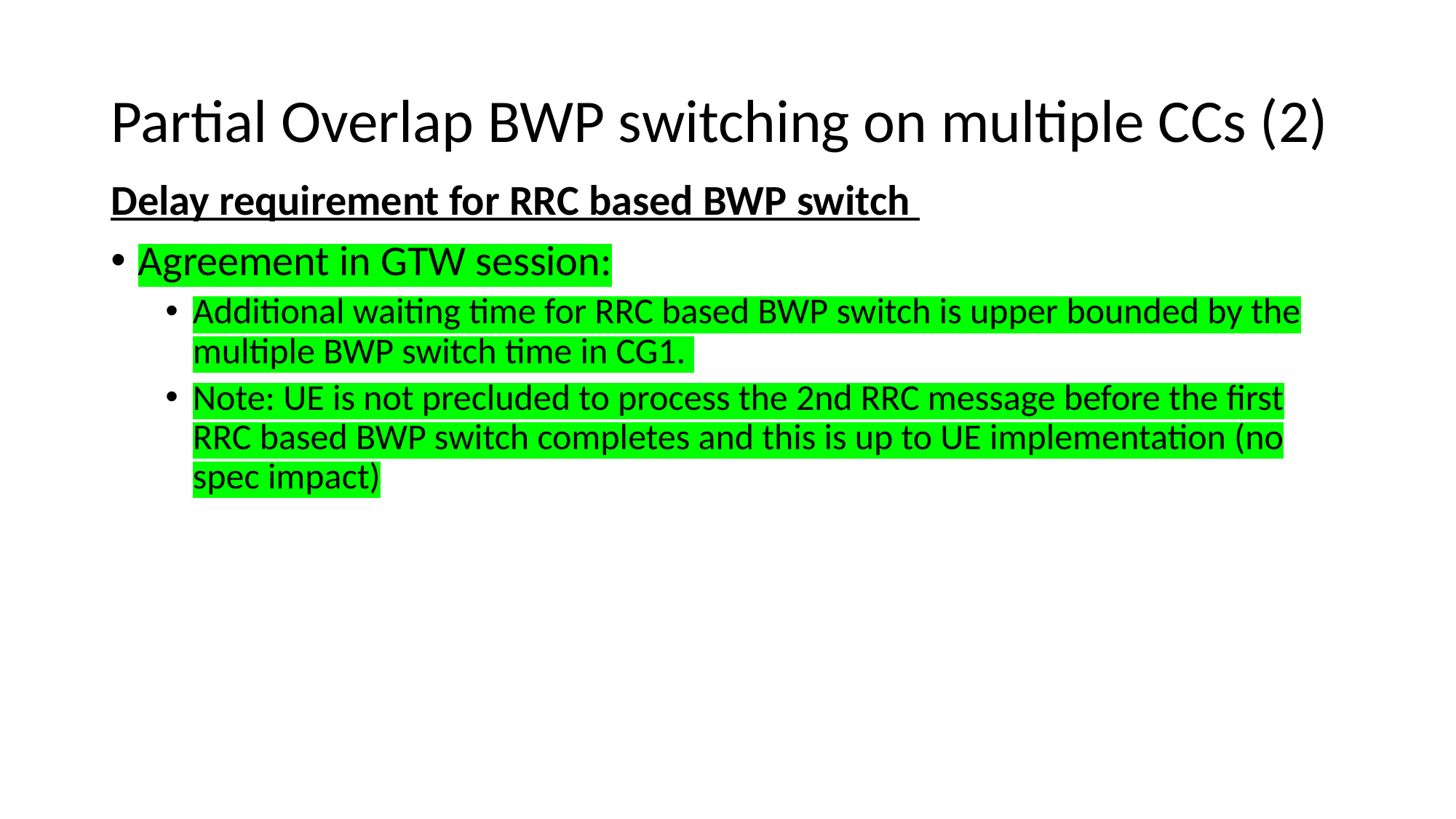

# Partial Overlap BWP switching on multiple CCs (2)
Delay requirement for RRC based BWP switch
Agreement in GTW session:
Additional waiting time for RRC based BWP switch is upper bounded by the multiple BWP switch time in CG1.
Note: UE is not precluded to process the 2nd RRC message before the first RRC based BWP switch completes and this is up to UE implementation (no spec impact)